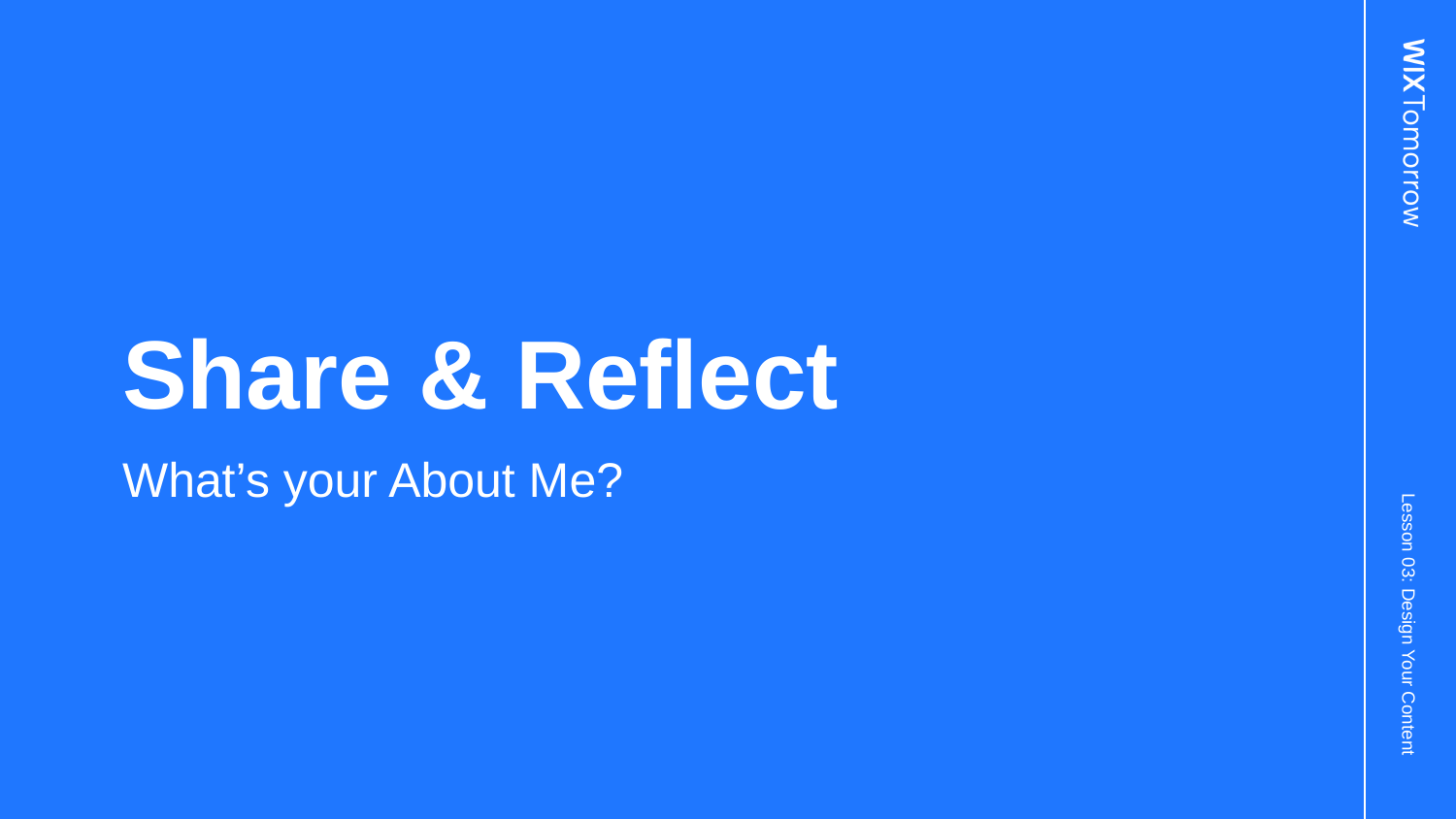

# Share & Reflect
What’s your About Me?